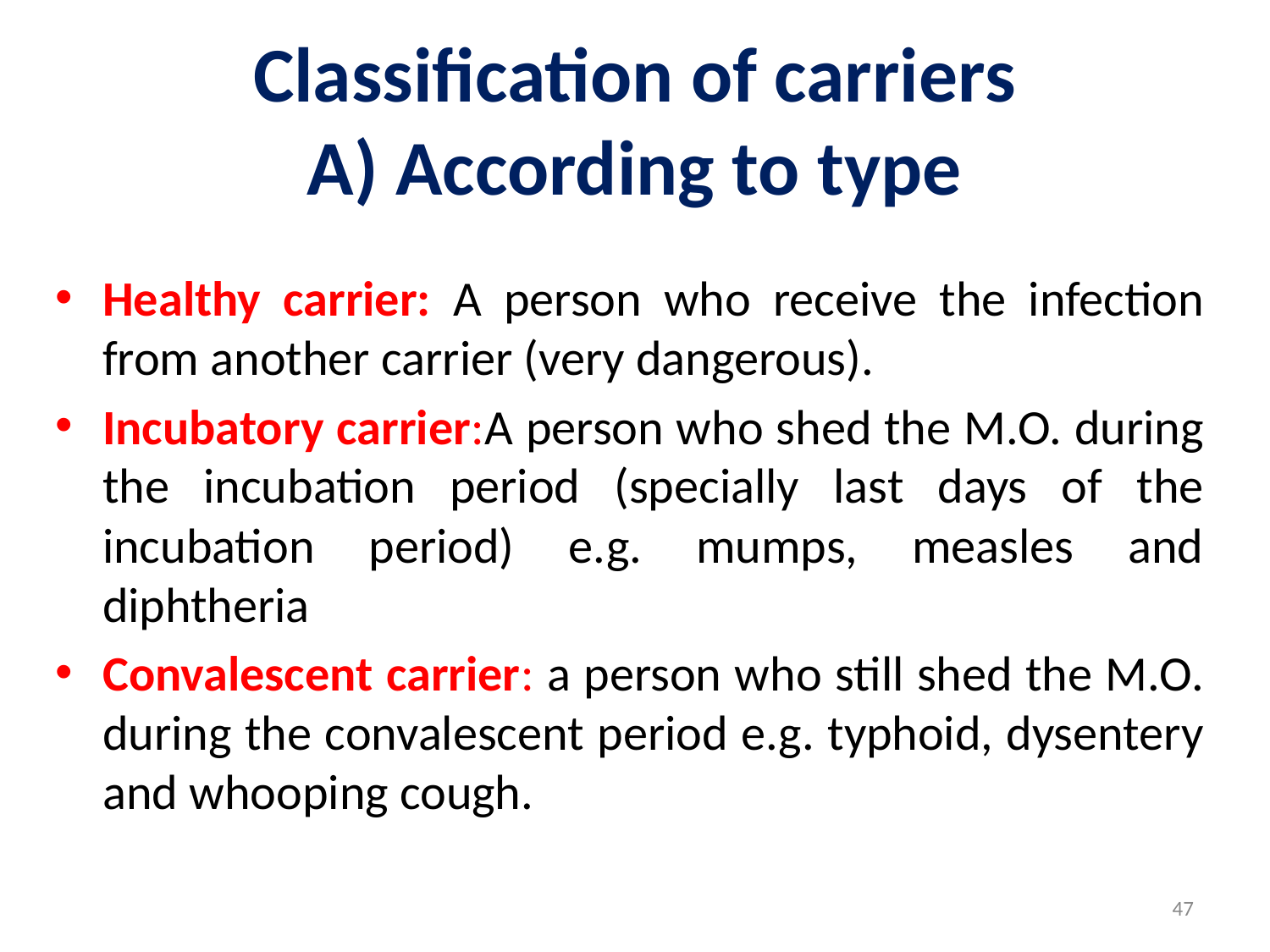

# Classification of carriers A) According to type
Healthy carrier: A person who receive the infection from another carrier (very dangerous).
Incubatory carrier:	A person who shed the M.O. during the incubation period (specially last days of the incubation period) e.g. mumps, measles and diphtheria
Convalescent carrier: a person who still shed the M.O. during the convalescent period e.g. typhoid, dysentery and whooping cough.

47